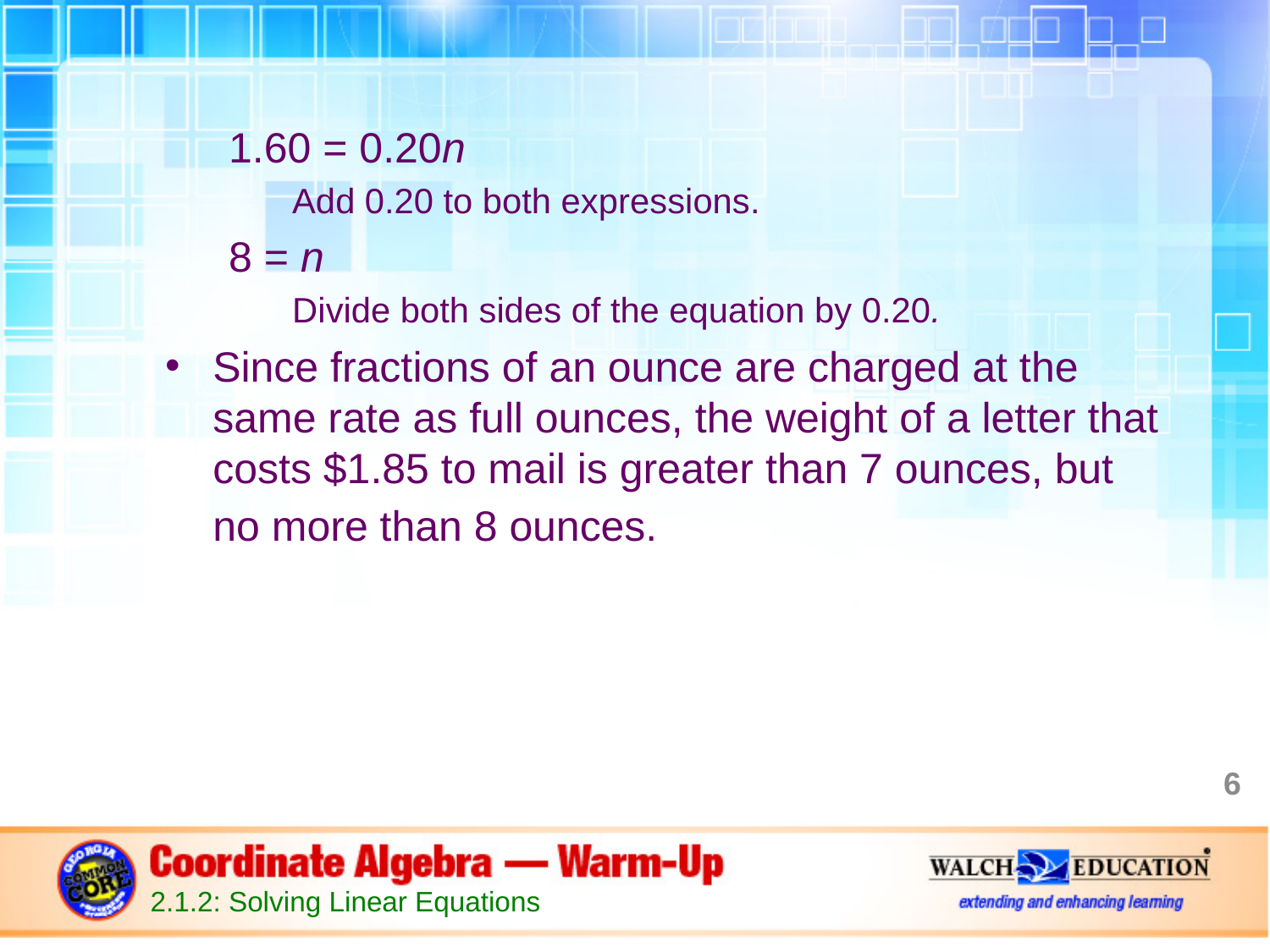

1.60 = 0.20n
Add 0.20 to both expressions.
8 = n
Divide both sides of the equation by 0.20.
Since fractions of an ounce are charged at the same rate as full ounces, the weight of a letter that costs $1.85 to mail is greater than 7 ounces, but no more than 8 ounces.
6
2.1.2: Solving Linear Equations